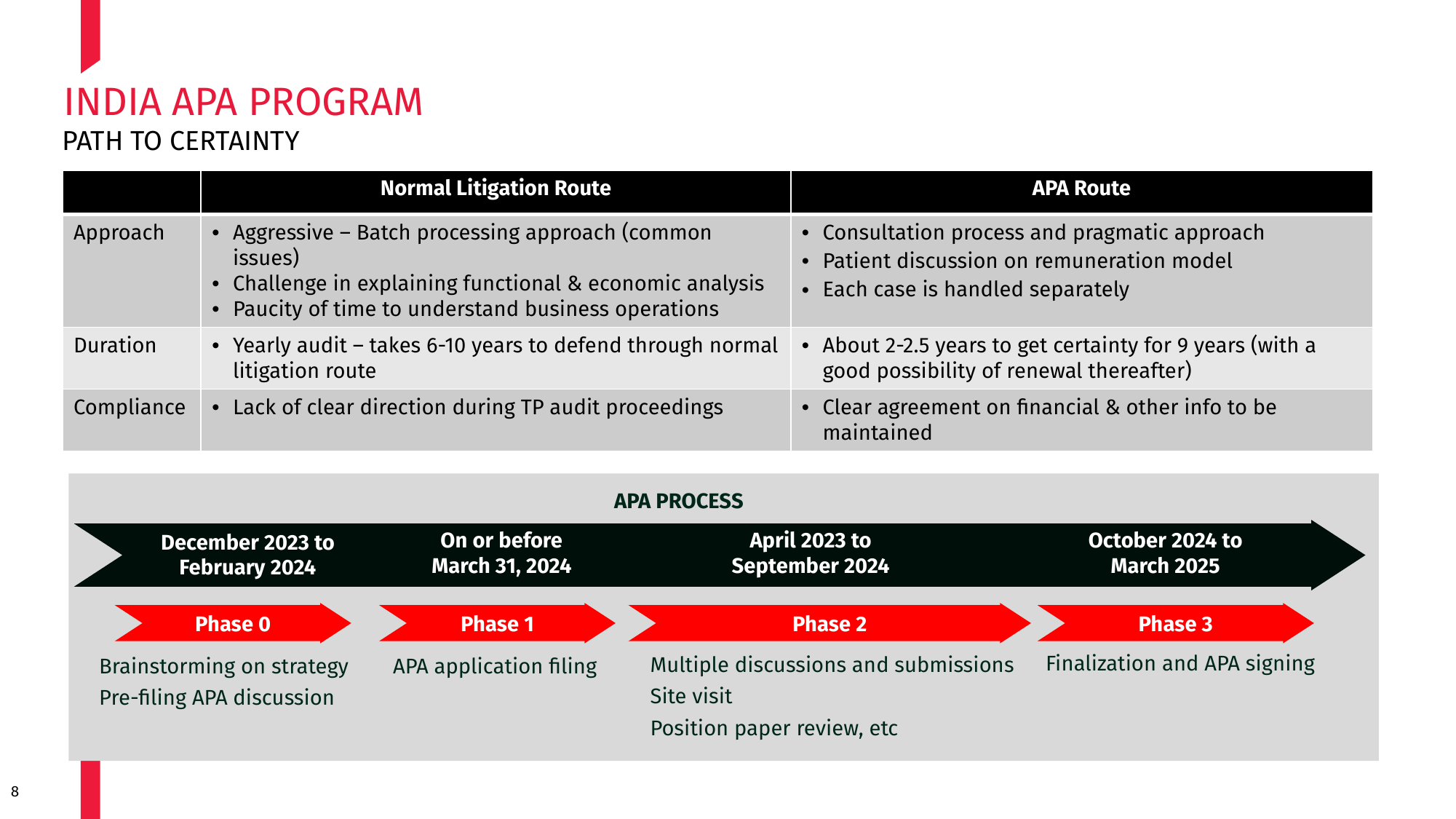

# INDIA APA PROGRAM
PATH TO CERTAINTY
|  | Normal Litigation Route | APA Route |
| --- | --- | --- |
| Approach | Aggressive – Batch processing approach (common issues) Challenge in explaining functional & economic analysis Paucity of time to understand business operations | Consultation process and pragmatic approach Patient discussion on remuneration model Each case is handled separately |
| Duration | Yearly audit – takes 6-10 years to defend through normal litigation route | About 2-2.5 years to get certainty for 9 years (with a good possibility of renewal thereafter) |
| Compliance | Lack of clear direction during TP audit proceedings | Clear agreement on financial & other info to be maintained |

APA PROCESS

On or before March 31, 2024
April 2023 to September 2024
October 2024 to March 2025
December 2023 to February 2024
Phase 0
Phase 1
Phase 2
Phase 3
Finalization and APA signing
Multiple discussions and submissions
Site visit
Position paper review, etc
Brainstorming on strategy
Pre-filing APA discussion
APA application filing
8